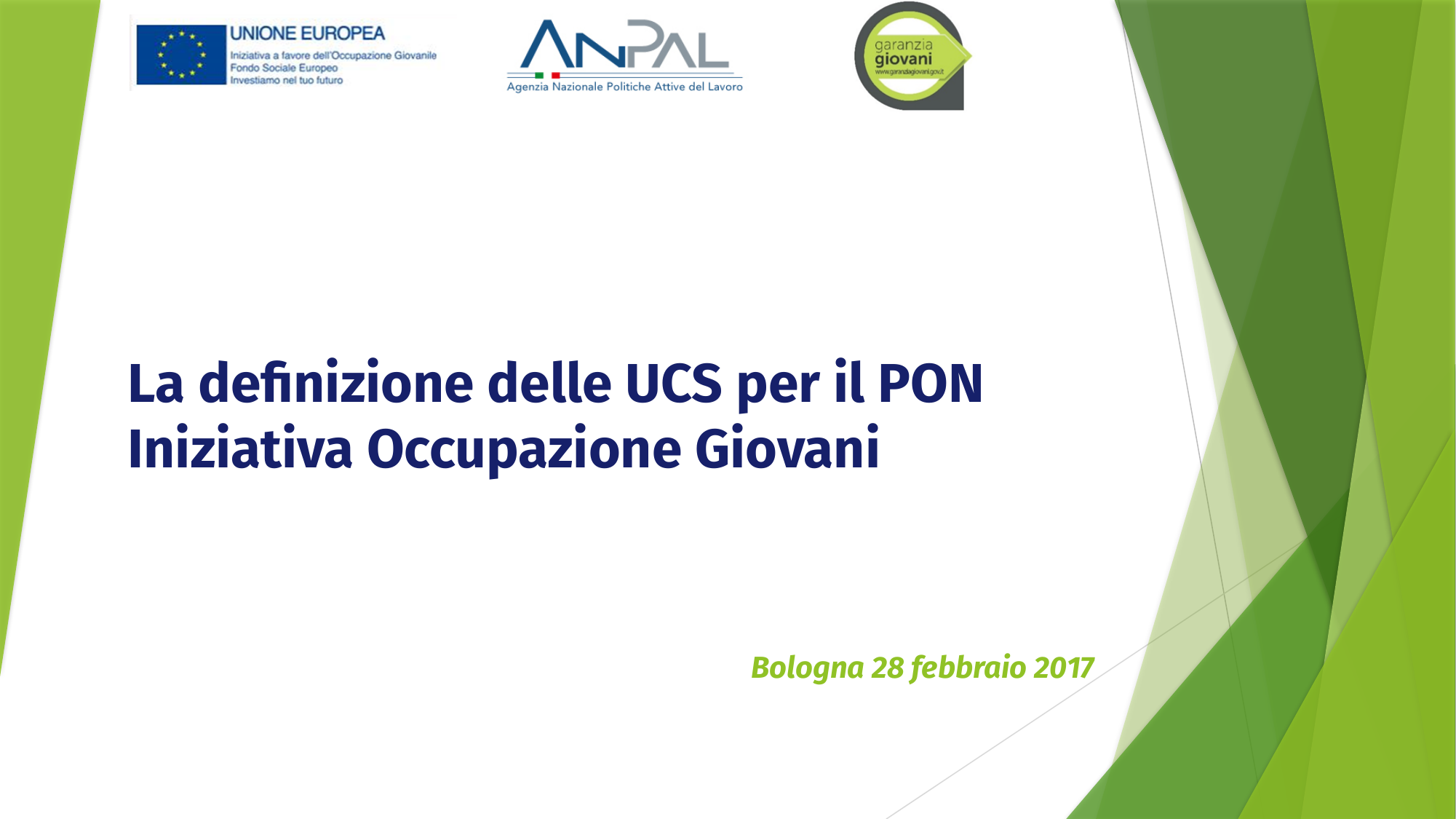

# La definizione delle UCS per il PON Iniziativa Occupazione Giovani
Bologna 28 febbraio 2017